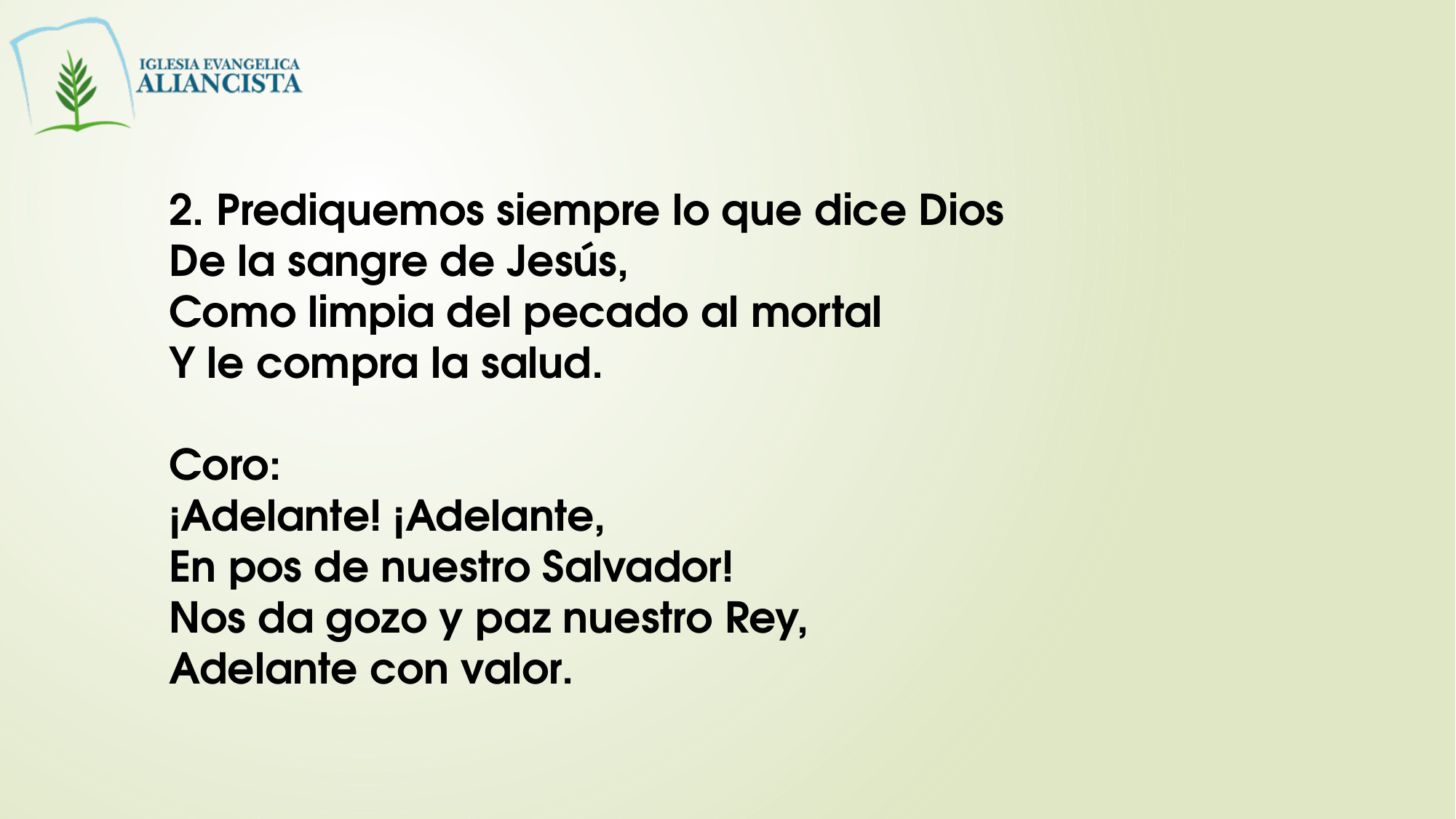

2. Prediquemos siempre lo que dice Dios
De la sangre de Jesús,
Como limpia del pecado al mortal
Y le compra la salud.

Coro:
¡Adelante! ¡Adelante,
En pos de nuestro Salvador!
Nos da gozo y paz nuestro Rey,
Adelante con valor.